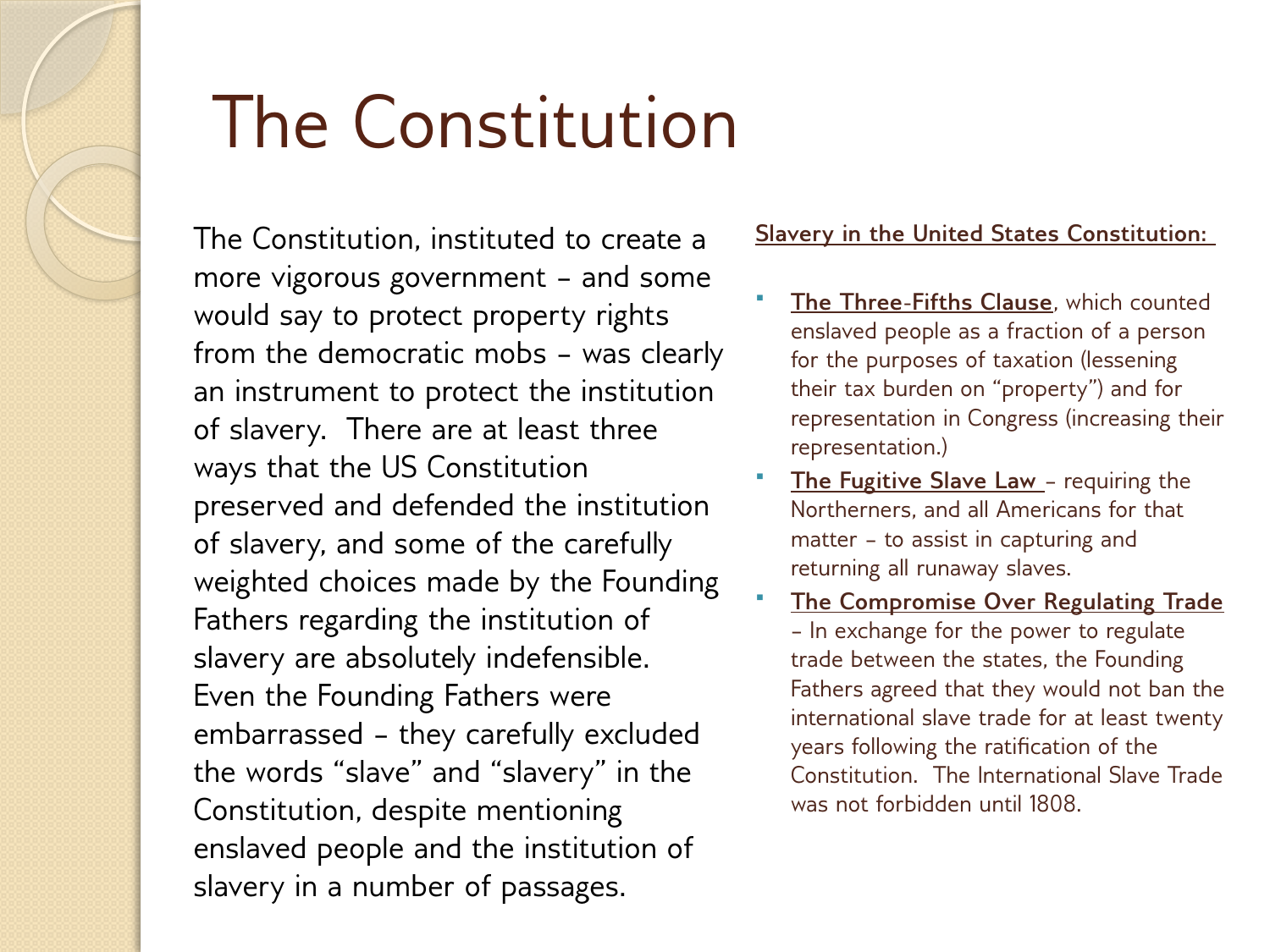

# The Constitution
The Constitution, instituted to create a more vigorous government – and some would say to protect property rights from the democratic mobs – was clearly an instrument to protect the institution of slavery.  There are at least three ways that the US Constitution preserved and defended the institution of slavery, and some of the carefully weighted choices made by the Founding Fathers regarding the institution of slavery are absolutely indefensible.  Even the Founding Fathers were embarrassed – they carefully excluded the words “slave” and “slavery” in the Constitution, despite mentioning enslaved people and the institution of slavery in a number of passages.
Slavery in the United States Constitution:

The Three-Fifths Clause, which counted enslaved people as a fraction of a person for the purposes of taxation (lessening their tax burden on “property”) and for representation in Congress (increasing their representation.)
The Fugitive Slave Law – requiring the Northerners, and all Americans for that matter – to assist in capturing and returning all runaway slaves.
The Compromise Over Regulating Trade – In exchange for the power to regulate trade between the states, the Founding Fathers agreed that they would not ban the international slave trade for at least twenty years following the ratification of the Constitution.  The International Slave Trade was not forbidden until 1808.